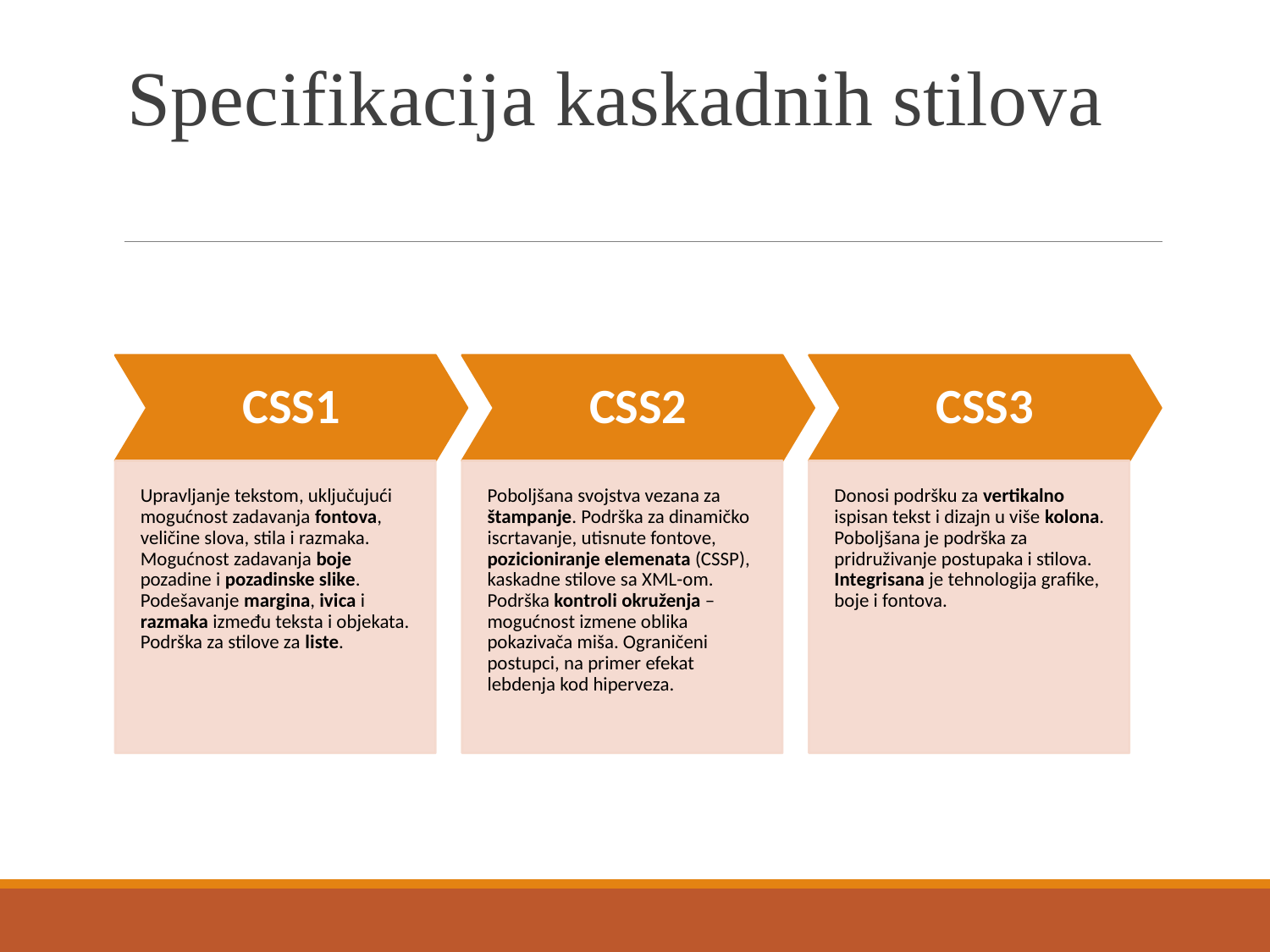

# Specifikacija kaskadnih stilova
CSS1
Upravljanje tekstom, uključujući mogućnost zadavanja fontova, veličine slova, stila i razmaka. Mogućnost zadavanja boje pozadine i pozadinske slike. Podešavanje margina, ivica i razmaka između teksta i objekata. Podrška za stilove za liste.
CSS2
Poboljšana svojstva vezana za štampanje. Podrška za dinamičko iscrtavanje, utisnute fontove, pozicioniranje elemenata (CSSP), kaskadne stilove sa XML-om. Podrška kontroli okruženja – mogućnost izmene oblika pokazivača miša. Ograničeni postupci, na primer efekat lebdenja kod hiperveza.
CSS3
Donosi podršku za vertikalno ispisan tekst i dizajn u više kolona. Poboljšana je podrška za pridruživanje postupaka i stilova. Integrisana je tehnologija grafike, boje i fontova.